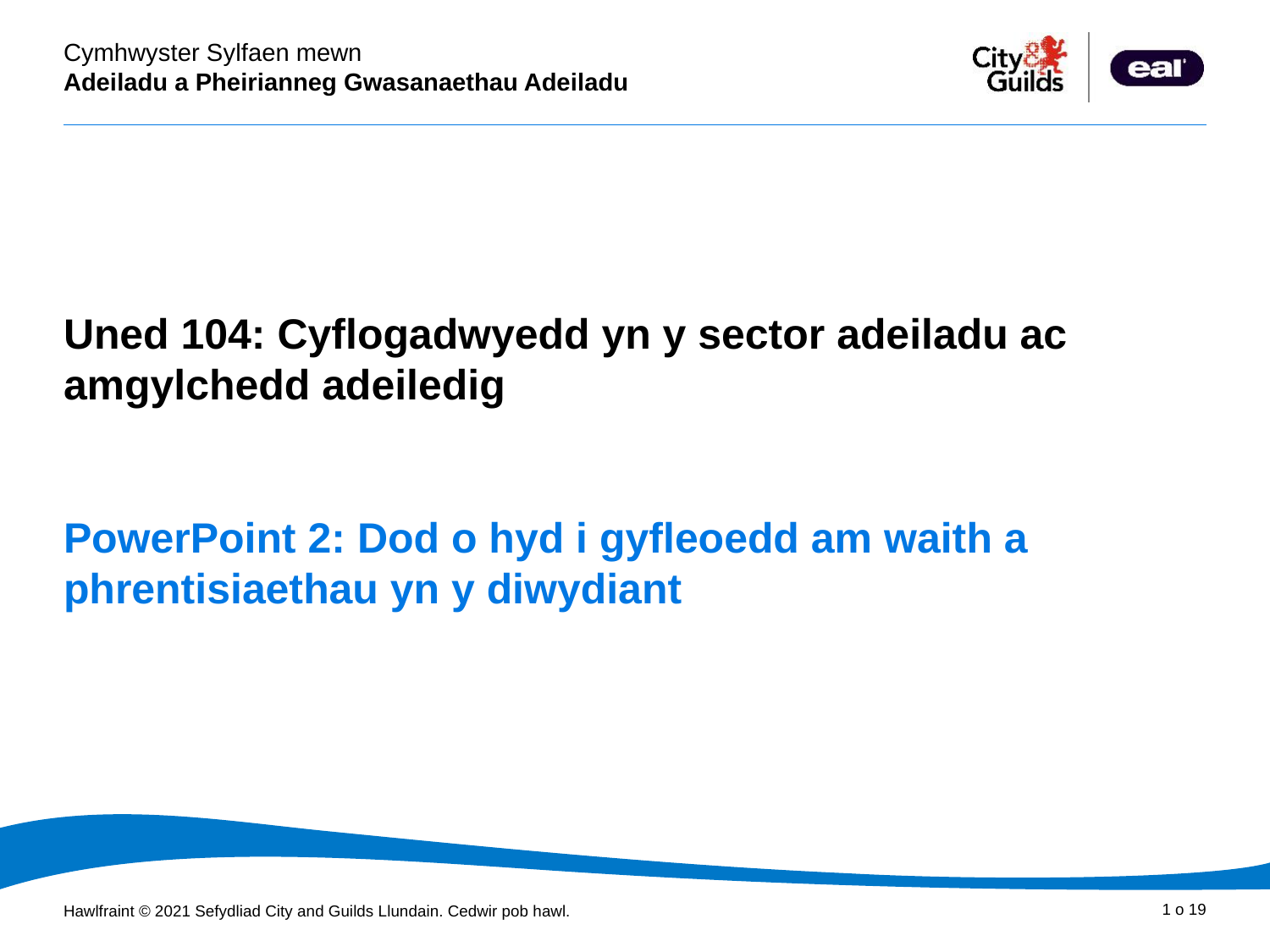

Cyflwyniad PowerPoint
Uned 104: Cyflogadwyedd yn y sector adeiladu ac amgylchedd adeiledig
# PowerPoint 2: Dod o hyd i gyfleoedd am waith a phrentisiaethau yn y diwydiant